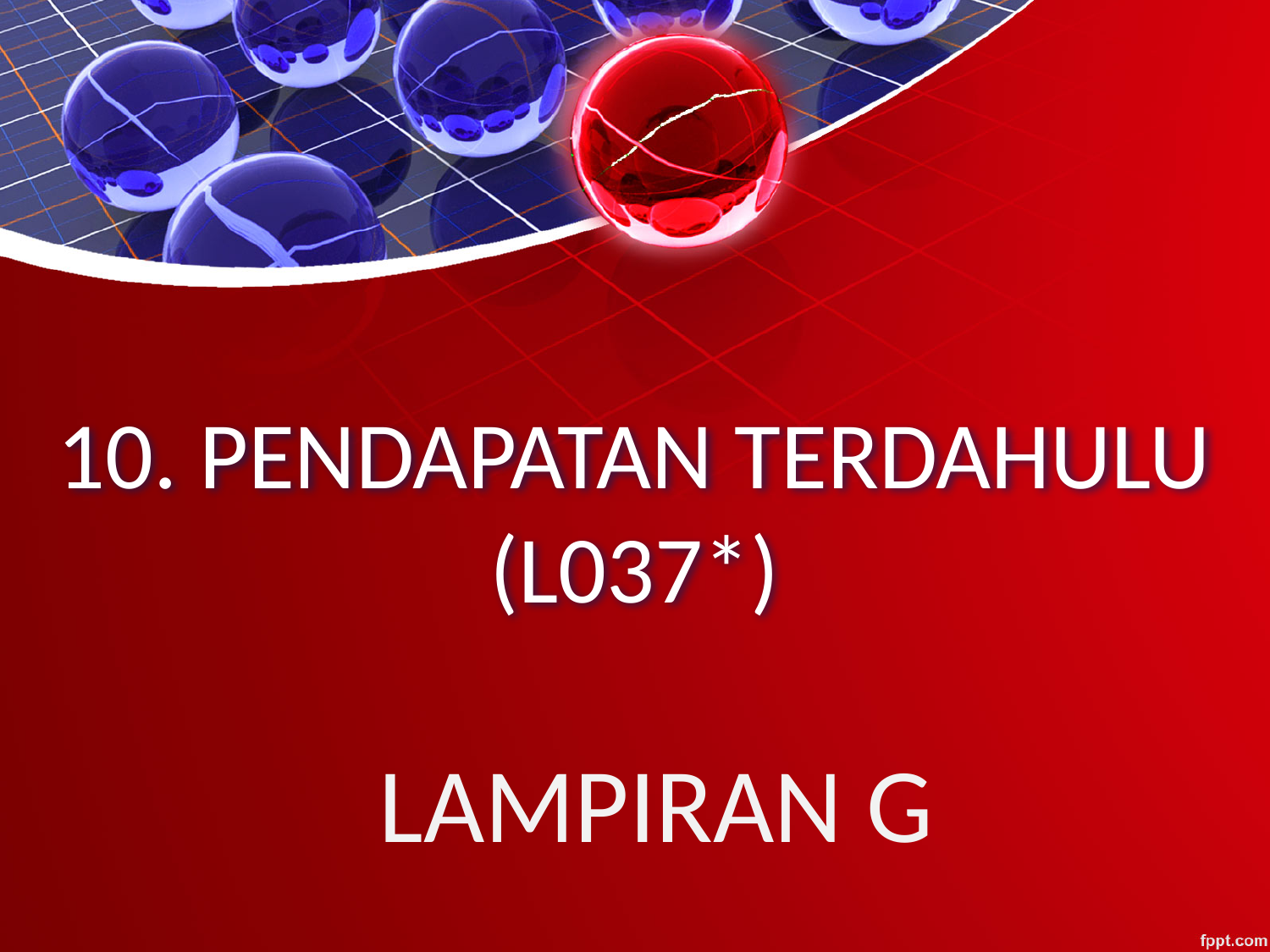

# 10. PENDAPATAN TERDAHULU (L037*)
LAMPIRAN G